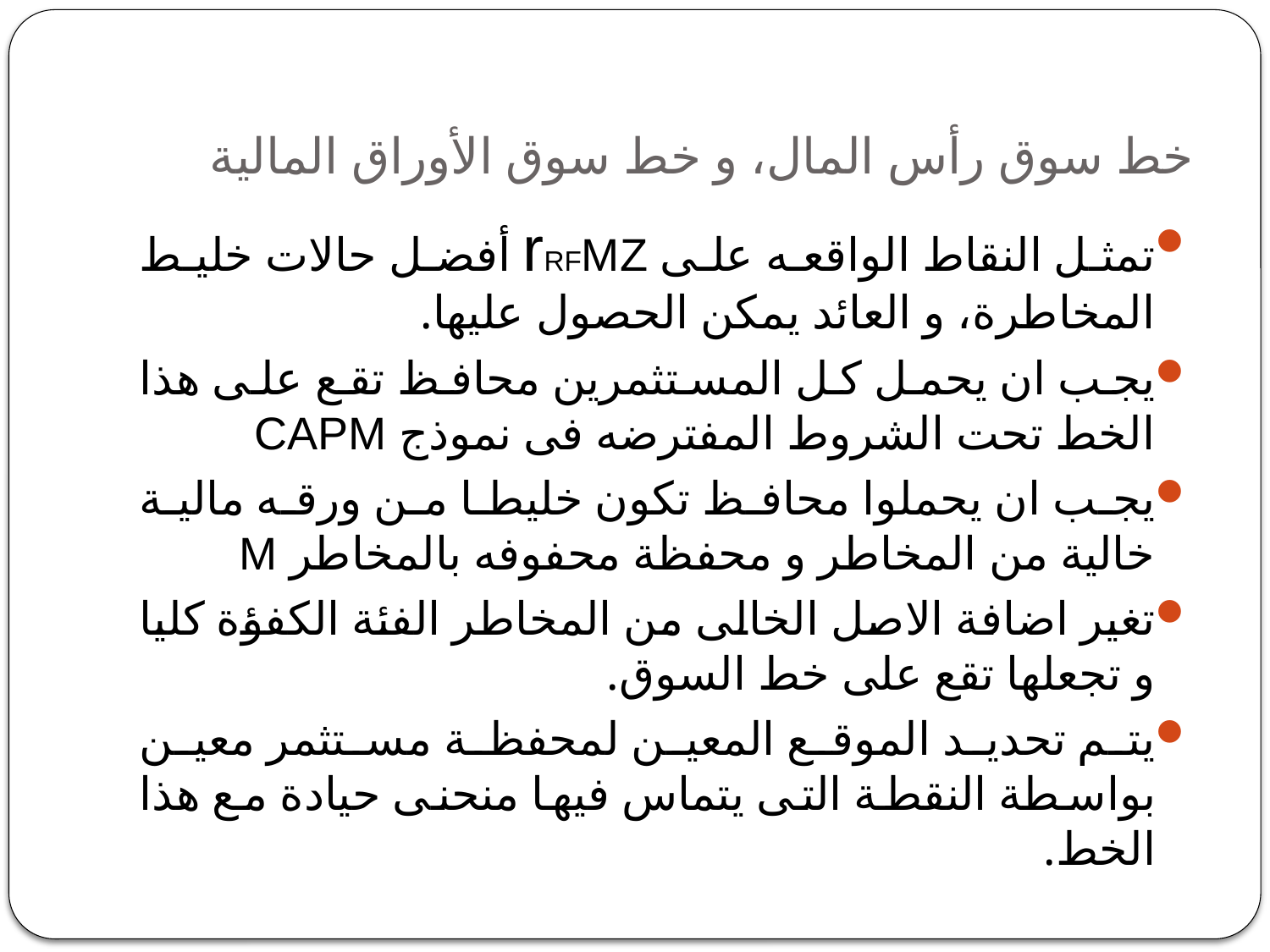

# خط سوق رأس المال، و خط سوق الأوراق المالية
تمثل النقاط الواقعه على rRFMZ أفضل حالات خليط المخاطرة، و العائد يمكن الحصول عليها.
يجب ان يحمل كل المستثمرين محافظ تقع على هذا الخط تحت الشروط المفترضه فى نموذج CAPM
يجب ان يحملوا محافظ تكون خليطا من ورقه مالية خالية من المخاطر و محفظة محفوفه بالمخاطر M
تغير اضافة الاصل الخالى من المخاطر الفئة الكفؤة كليا و تجعلها تقع على خط السوق.
يتم تحديد الموقع المعين لمحفظة مستثمر معين بواسطة النقطة التى يتماس فيها منحنى حيادة مع هذا الخط.